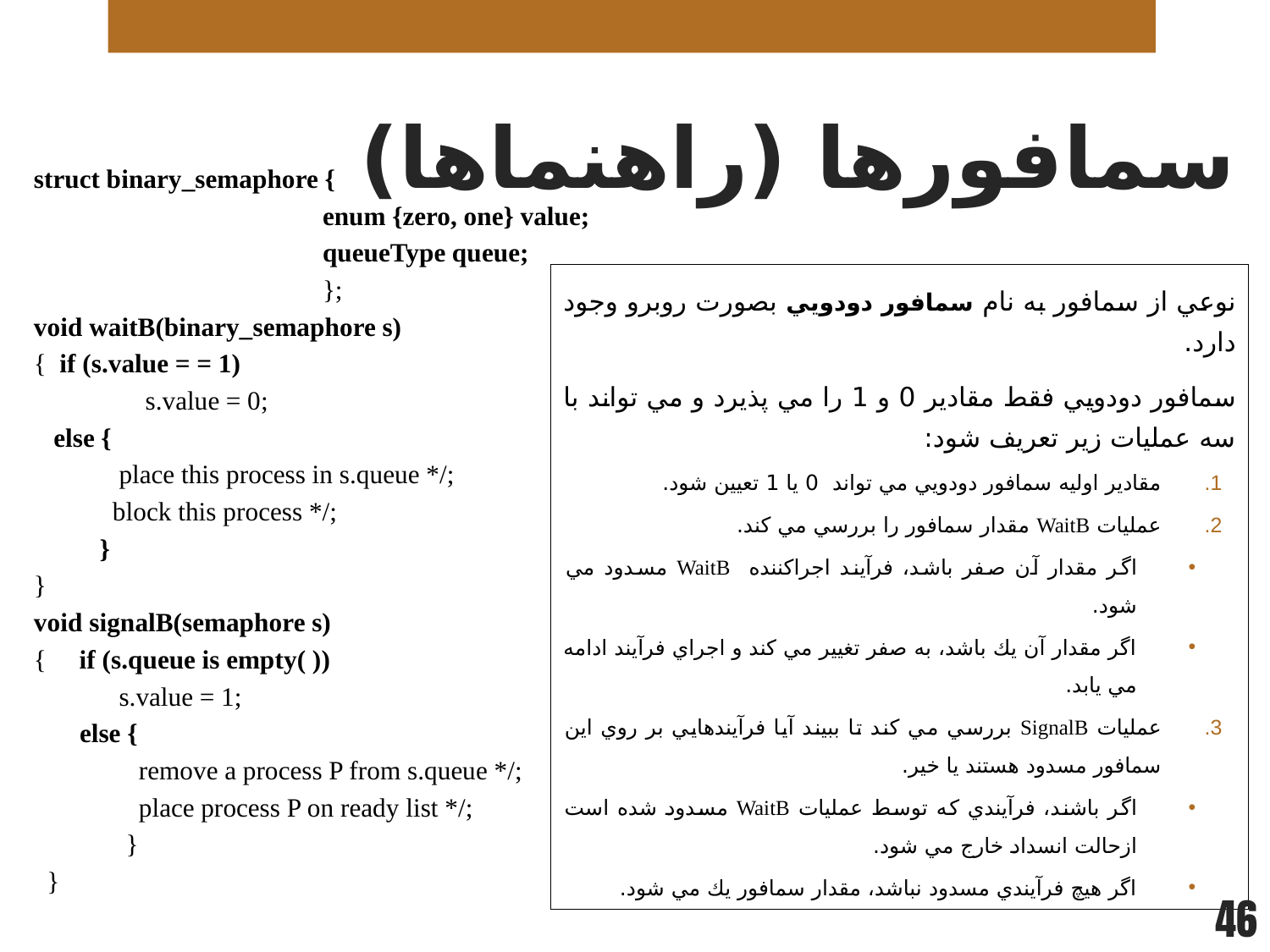

# سمافورها (راهنماها)
struct binary_semaphore {
                                            enum {zero, one} value;
                                            queueType queue;
                                            };
void waitB(binary_semaphore s)
{  if (s.value = = 1)
                 s.value = 0;
   else {
             place this process in s.queue */;
            block this process */;
          }
}
void signalB(semaphore s)
{     if (s.queue is empty( ))
             s.value = 1;
       else {
                remove a process P from s.queue */;
                place process P on ready list */;
              }
  }
نوعي از سمافور به نام سمافور دودويي بصورت روبرو وجود دارد.
سمافور دودويي فقط مقادير 0 و 1 را مي پذيرد و مي تواند با سه عمليات زير تعريف شود:
مقادير اوليه سمافور دودويي مي تواند  0 يا 1 تعيين شود.
عمليات WaitB مقدار سمافور را بررسي مي كند.
اگر مقدار آن صفر باشد، فرآيند اجراكننده  WaitB مسدود مي شود.
اگر مقدار آن يك باشد، به صفر تغيير مي كند و اجراي فرآيند ادامه مي يابد.
عمليات SignalB بررسي مي كند تا ببيند آيا فرآيندهايي بر روي اين سمافور مسدود هستند يا خير.
اگر باشند، فرآيندي كه توسط عمليات WaitB مسدود شده است ازحالت انسداد خارج مي شود.
اگر هيچ فرآيندي مسدود نباشد، مقدار سمافور يك مي شود.
46